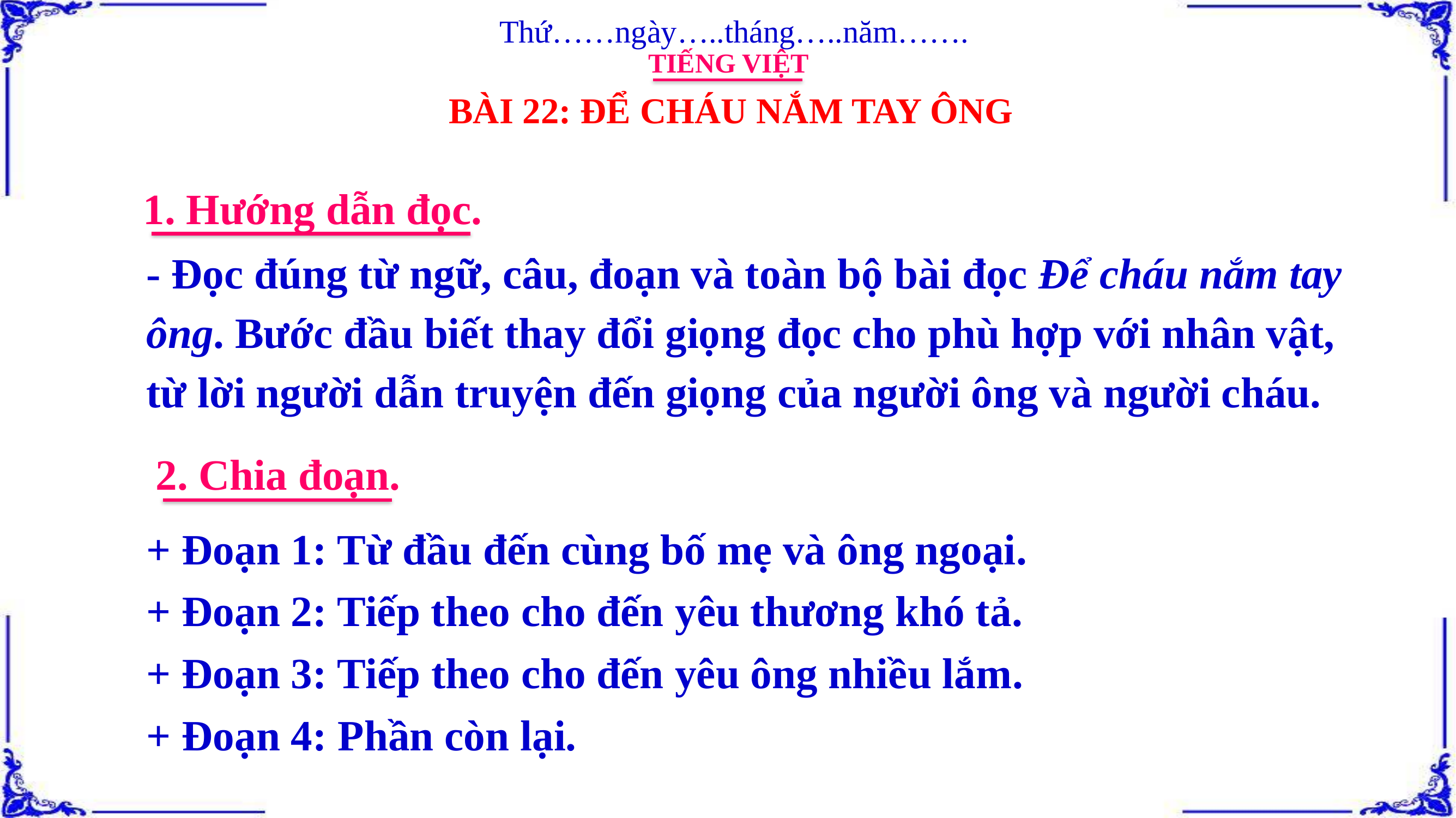

Thứ……ngày…..tháng…..năm…….
TIẾNG VIỆT
BÀI 22: ĐỂ CHÁU NẮM TAY ÔNG
1. Hướng dẫn đọc.
- Đọc đúng từ ngữ, câu, đoạn và toàn bộ bài đọc Để cháu nắm tay ông. Bước đầu biết thay đổi giọng đọc cho phù hợp với nhân vật, từ lời người dẫn truyện đến giọng của người ông và người cháu.
2. Chia đoạn.
+ Đoạn 1: Từ đầu đến cùng bố mẹ và ông ngoại.
+ Đoạn 2: Tiếp theo cho đến yêu thương khó tả.
+ Đoạn 3: Tiếp theo cho đến yêu ông nhiều lắm.
+ Đoạn 4: Phần còn lại.